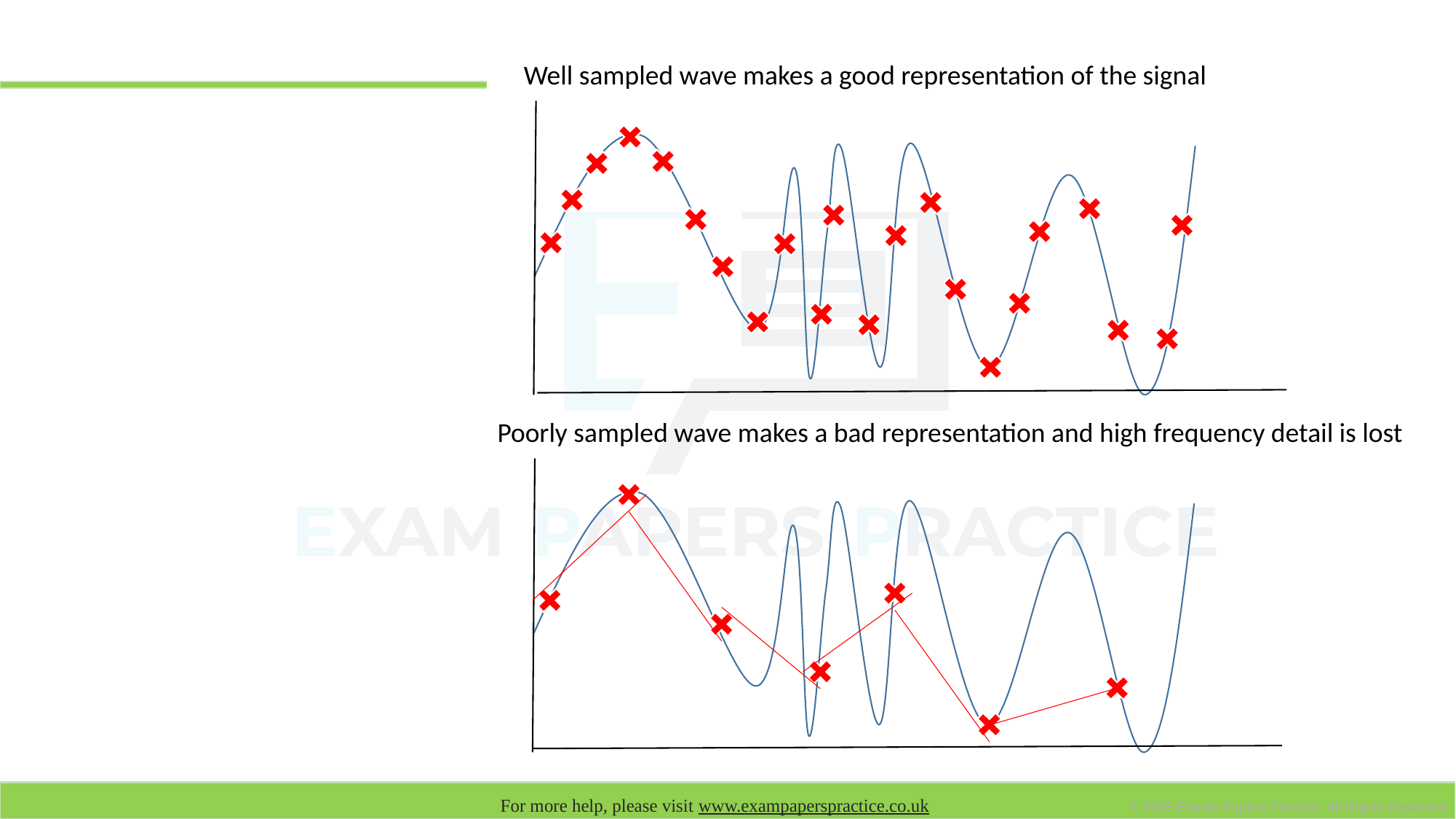

# Sampling rate
Well sampled wave makes a good representation of the signal

Poorly sampled wave makes a bad representation and high frequency detail is lost